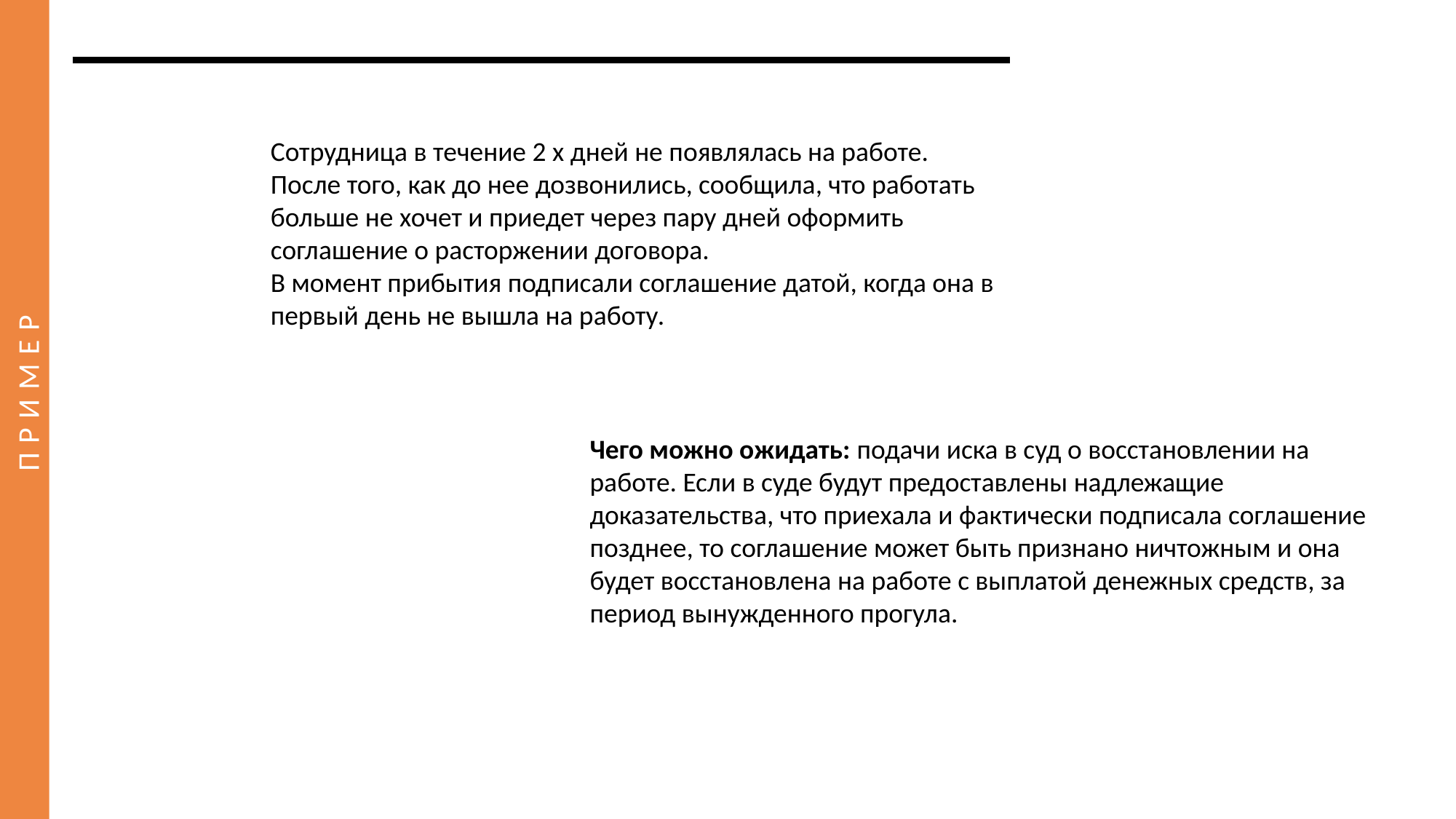

Сотрудница в течение 2 х дней не появлялась на работе. После того, как до нее дозвонились, сообщила, что работать больше не хочет и приедет через пару дней оформить соглашение о расторжении договора.
В момент прибытия подписали соглашение датой, когда она в первый день не вышла на работу.

ПРИМЕР
Чего можно ожидать: подачи иска в суд о восстановлении на работе. Если в суде будут предоставлены надлежащие доказательства, что приехала и фактически подписала соглашение позднее, то соглашение может быть признано ничтожным и она будет восстановлена на работе с выплатой денежных средств, за период вынужденного прогула.